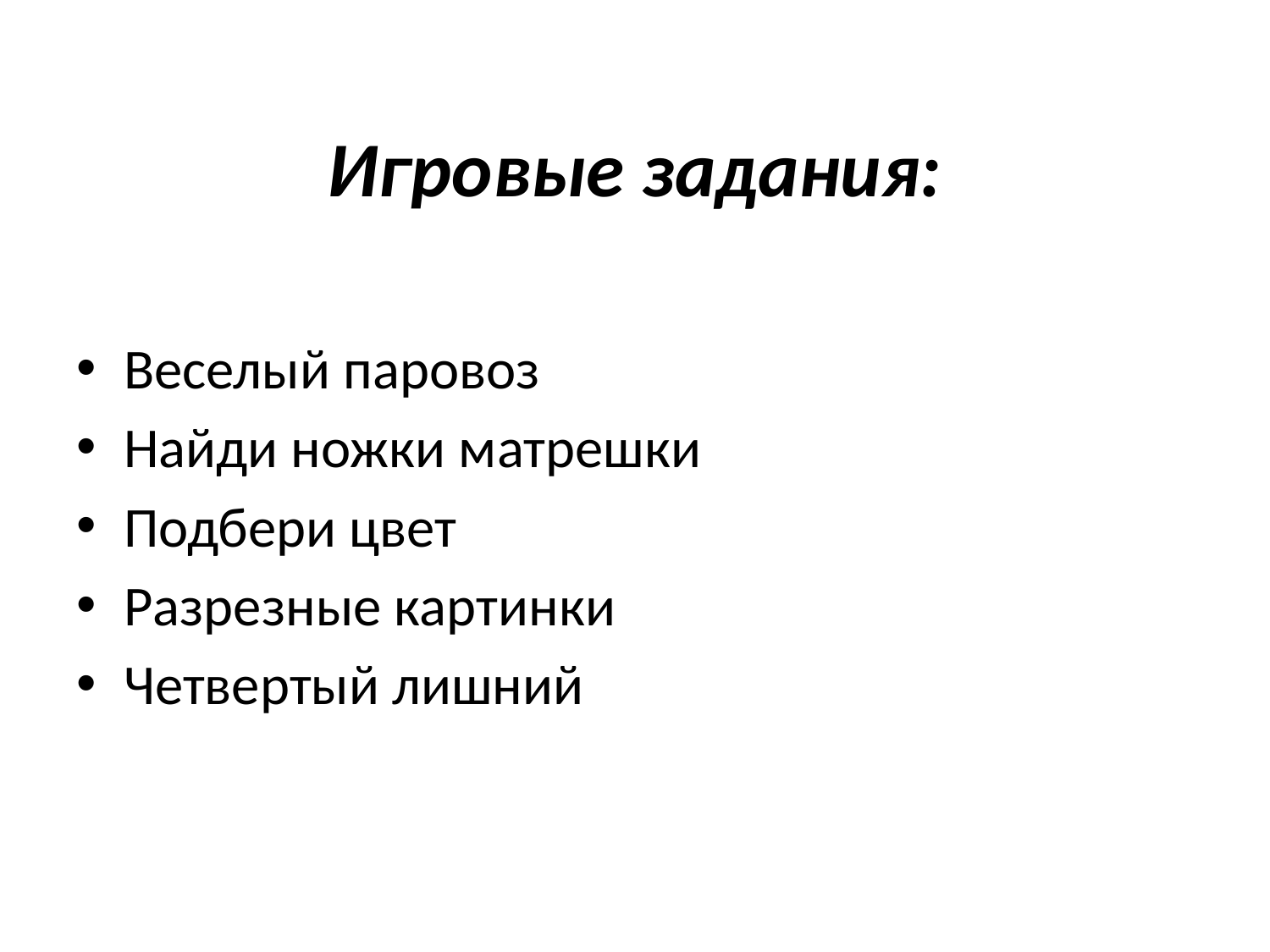

# Игровые задания:
Веселый паровоз
Найди ножки матрешки
Подбери цвет
Разрезные картинки
Четвертый лишний